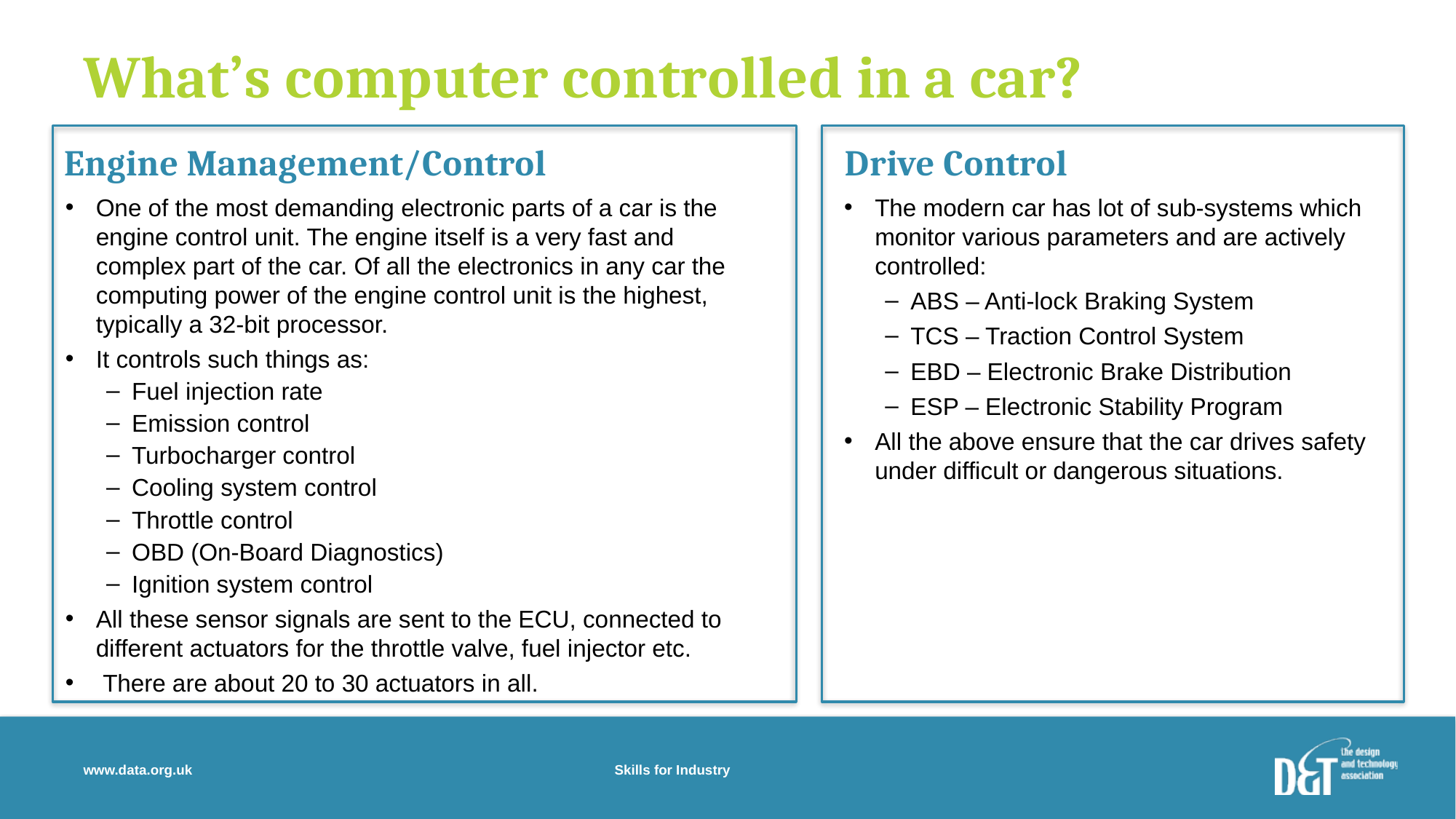

# What’s computer controlled in a car?

Engine Management/Control
Drive Control
One of the most demanding electronic parts of a car is the engine control unit. The engine itself is a very fast and complex part of the car. Of all the electronics in any car the computing power of the engine control unit is the highest, typically a 32-bit processor.
It controls such things as:
Fuel injection rate
Emission control
Turbocharger control
Cooling system control
Throttle control
OBD (On-Board Diagnostics)
Ignition system control
All these sensor signals are sent to the ECU, connected to different actuators for the throttle valve, fuel injector etc.
 There are about 20 to 30 actuators in all.
The modern car has lot of sub-systems which monitor various parameters and are actively controlled:
ABS – Anti-lock Braking System
TCS – Traction Control System
EBD – Electronic Brake Distribution
ESP – Electronic Stability Program
All the above ensure that the car drives safety under difficult or dangerous situations.